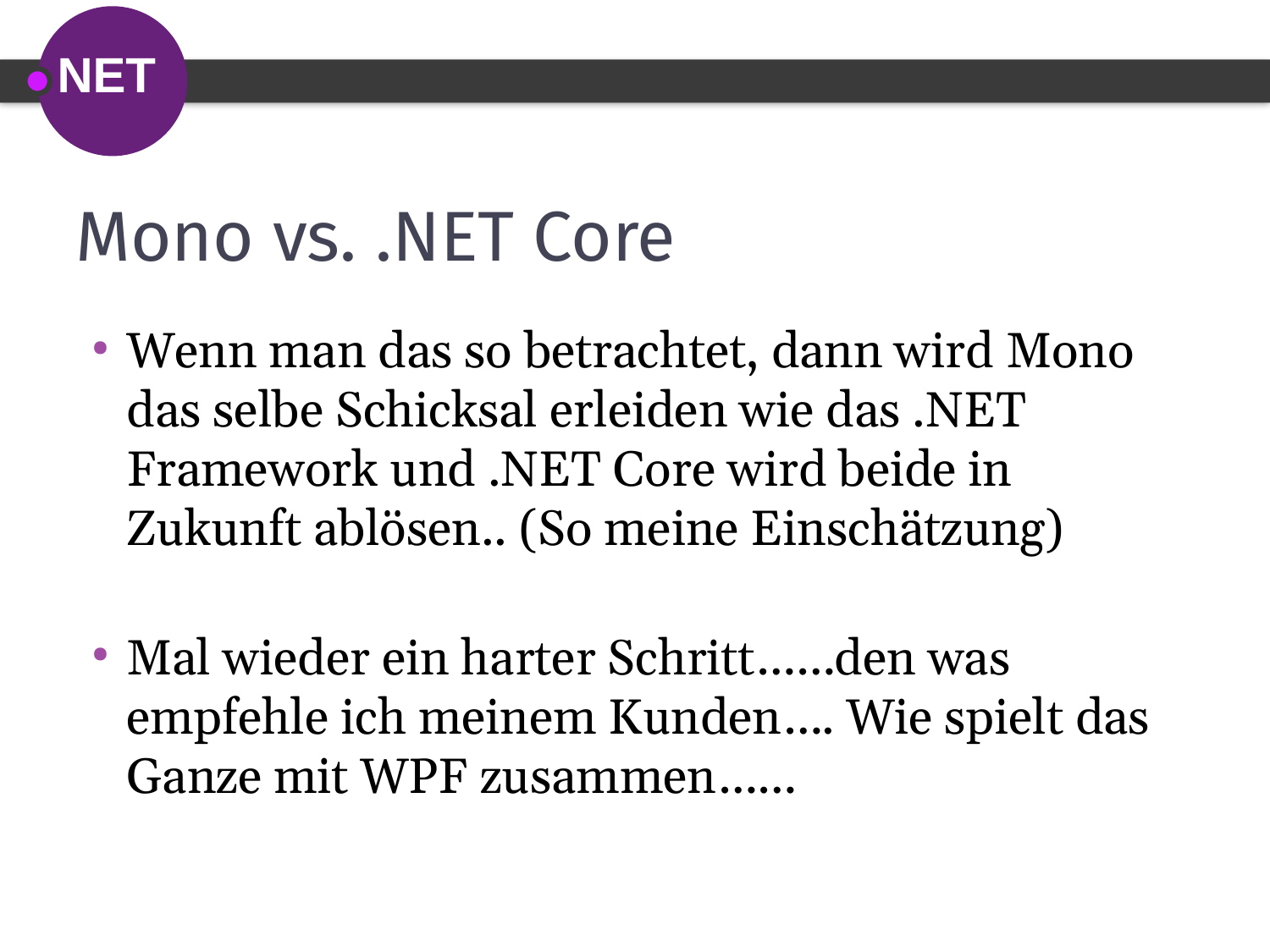

# Mono vs. .NET Core
Wenn man das so betrachtet, dann wird Mono das selbe Schicksal erleiden wie das .NET Framework und .NET Core wird beide in Zukunft ablösen.. (So meine Einschätzung)

Mal wieder ein harter Schritt……den was empfehle ich meinem Kunden…. Wie spielt das Ganze mit WPF zusammen……